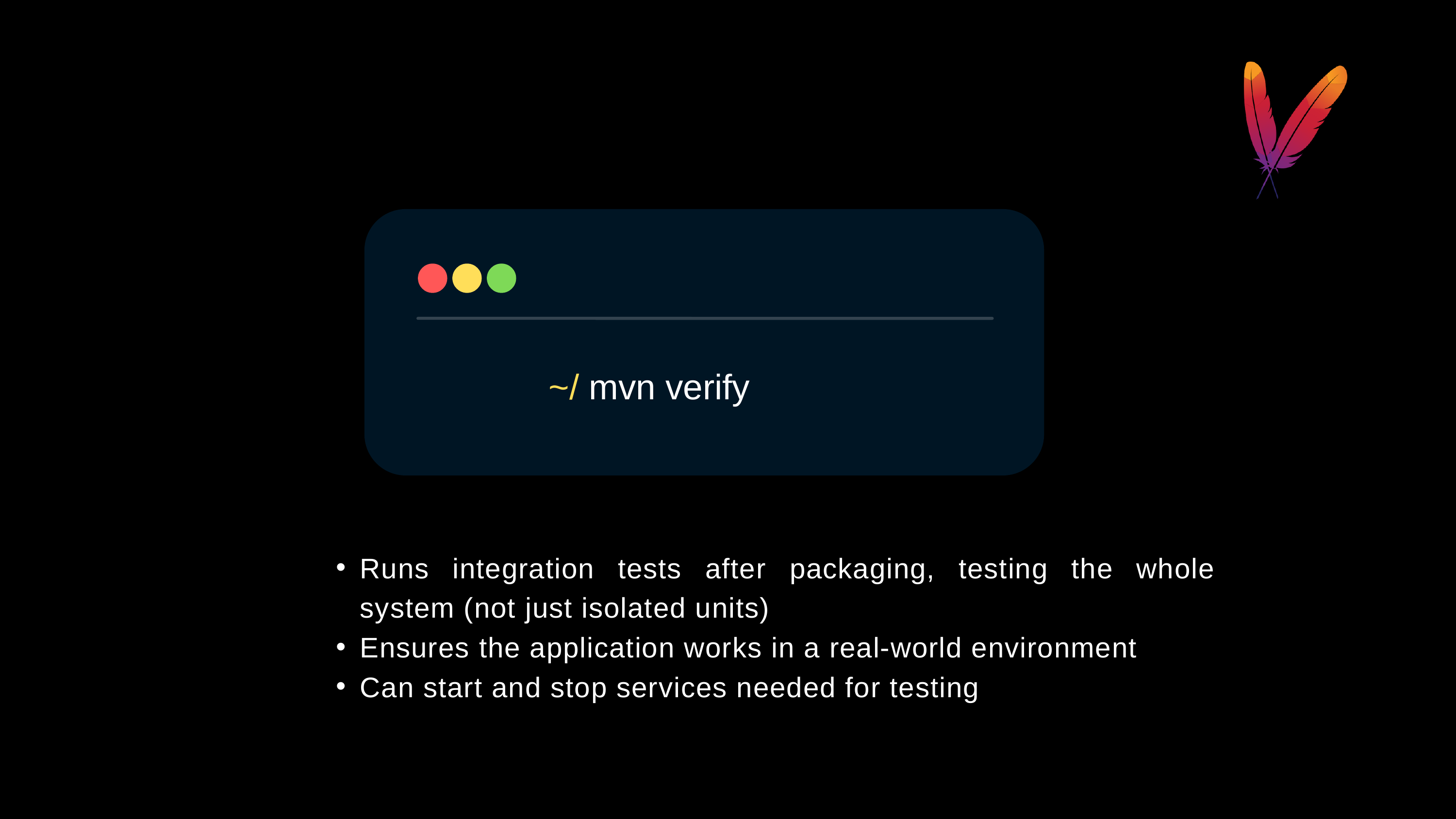

~/ mvn verify

Runs integration tests after packaging, testing the whole system (not just isolated units)
Ensures the application works in a real-world environment
Can start and stop services needed for testing